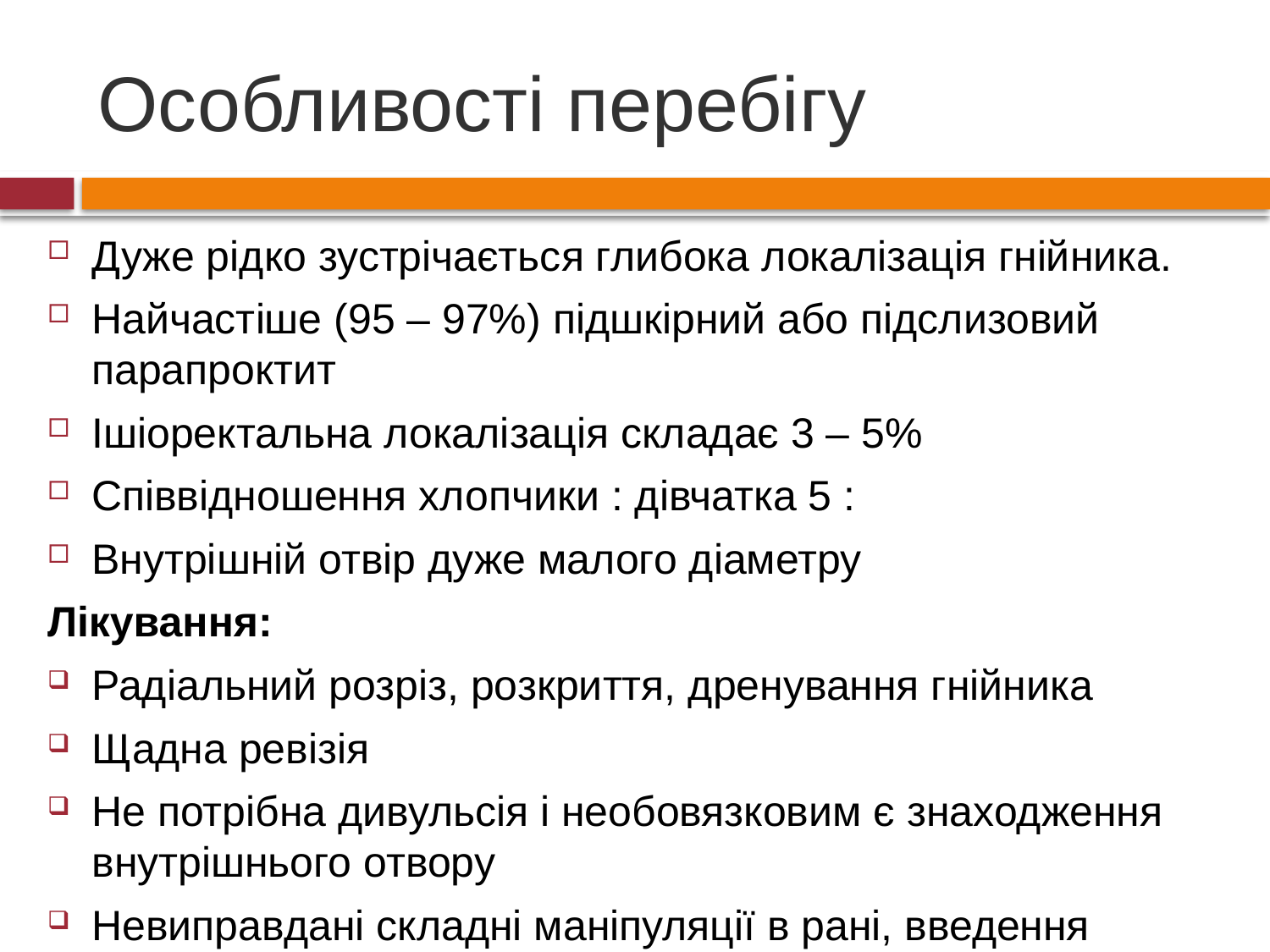

# Особливості перебігу
Дуже рідко зустрічається глибока локалізація гнійника.
Найчастіше (95 – 97%) підшкірний або підслизовий парапроктит
Ішіоректальна локалізація складає 3 – 5%
Співвідношення хлопчики : дівчатка 5 :
Внутрішній отвір дуже малого діаметру
Лікування:
Радіальний розріз, розкриття, дренування гнійника
Щадна ревізія
Не потрібна дивульсія і необовязковим є знаходження внутрішнього отвору
Невиправдані складні маніпуляції в рані, введення барвника